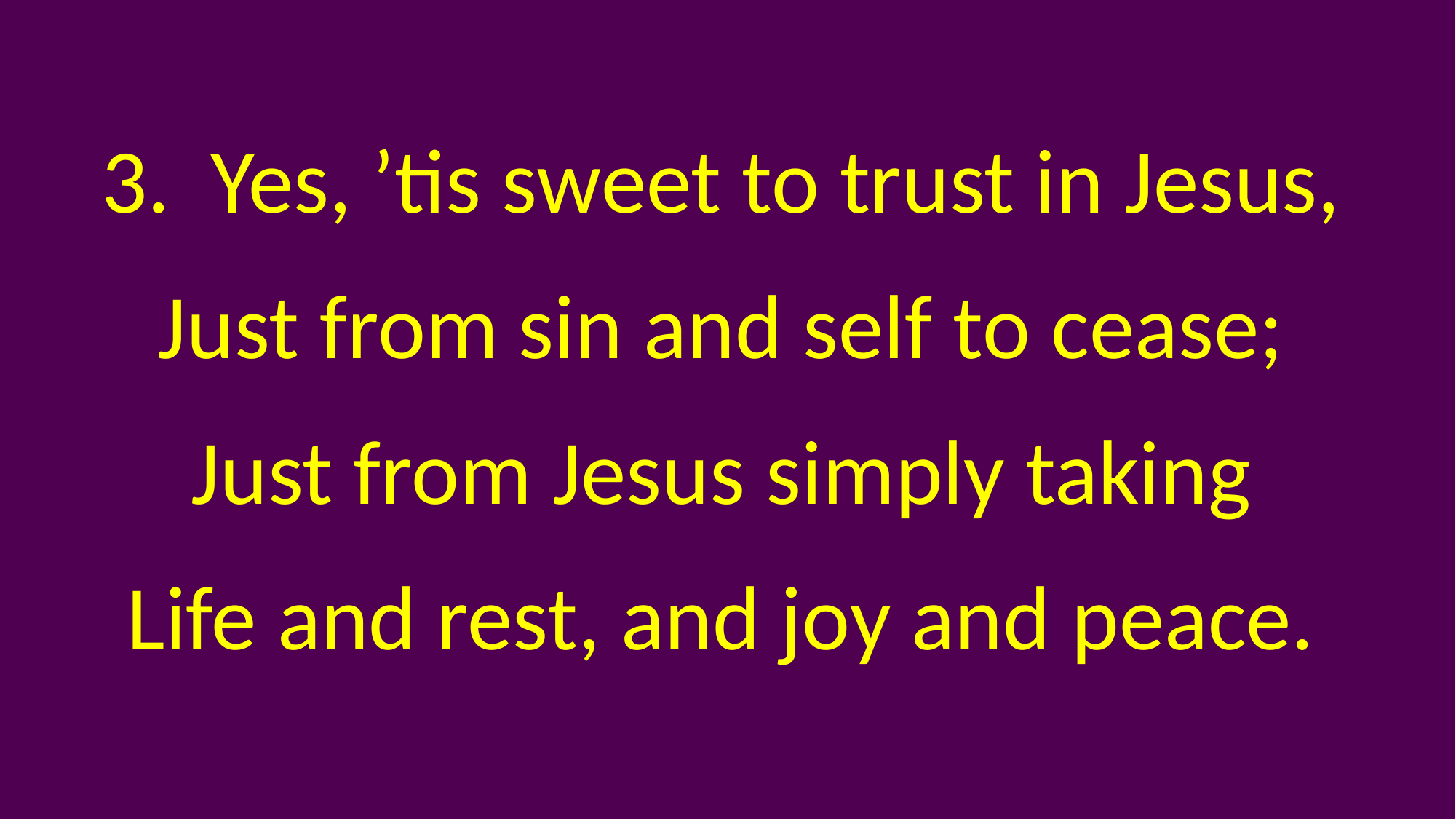

3.	Yes, ’tis sweet to trust in Jesus,
Just from sin and self to cease;
Just from Jesus simply taking
Life and rest, and joy and peace.